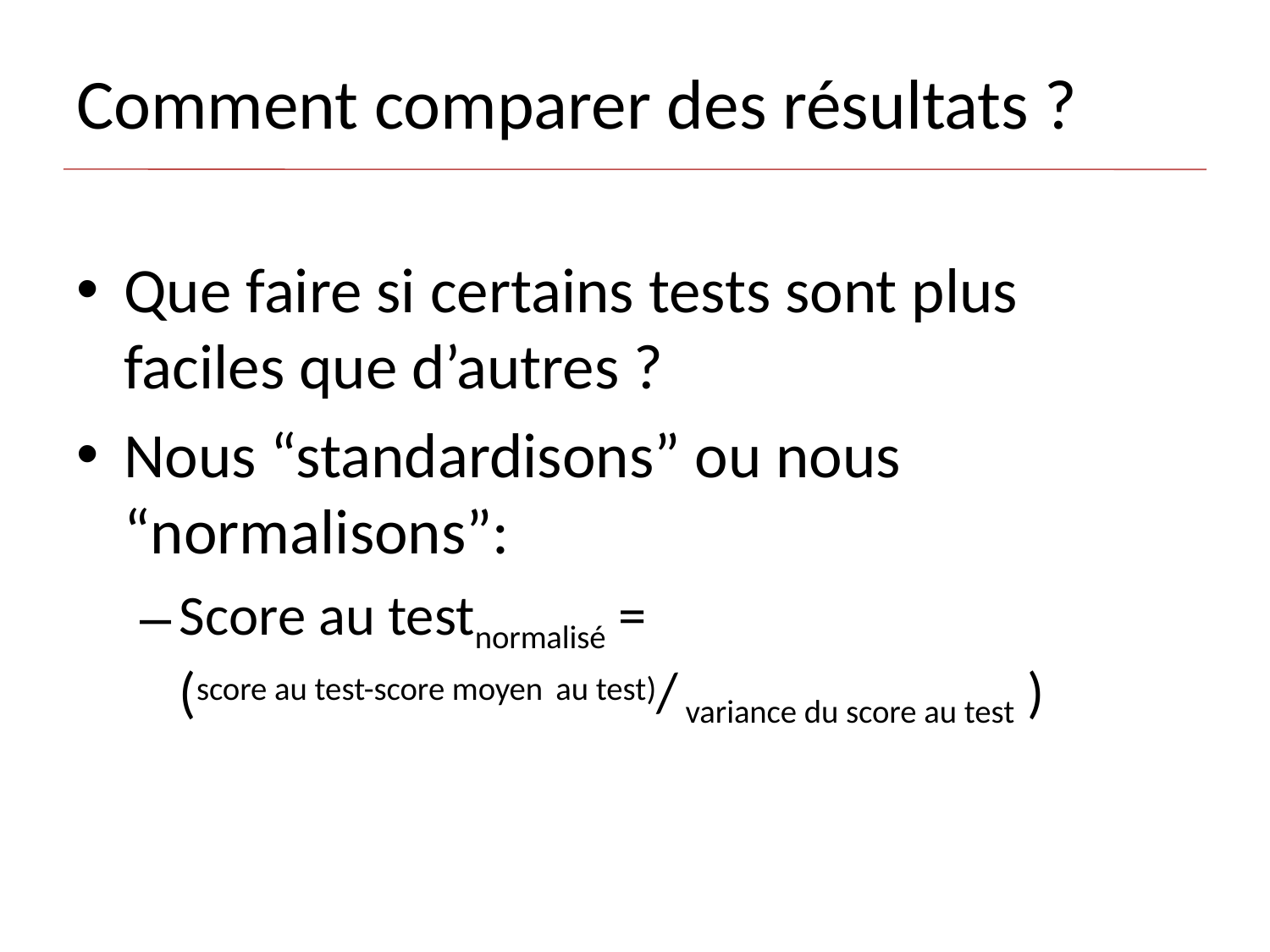

# Comment comparer des résultats ?
Que faire si certains tests sont plus faciles que d’autres ?
Nous “standardisons” ou nous “normalisons”:
Score au testnormalisé =
(score au test-score moyen au test)/ variance du score au test )